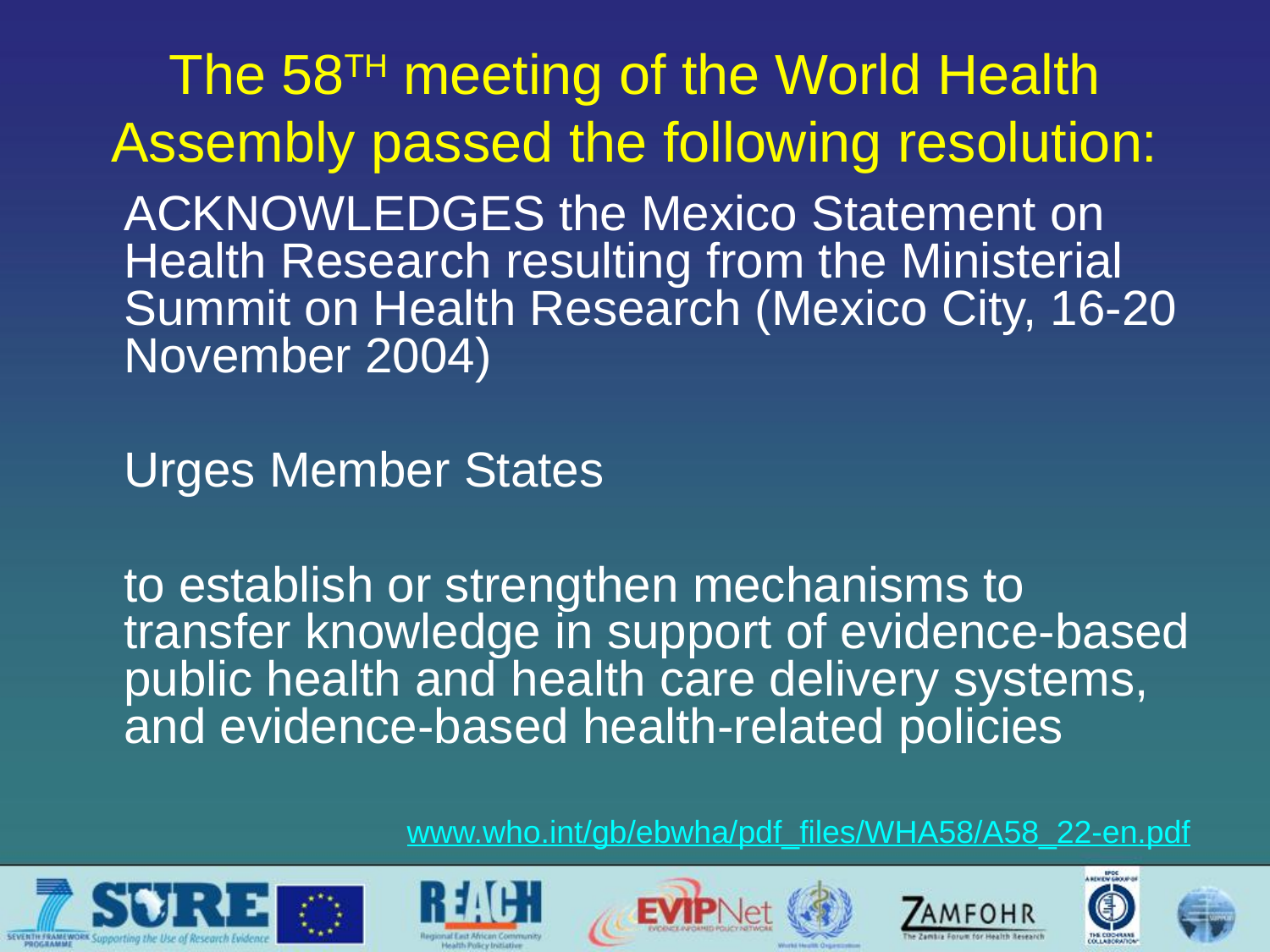

# The 58TH meeting of the World Health Assembly passed the following resolution:
	ACKNOWLEDGES the Mexico Statement on Health Research resulting from the Ministerial Summit on Health Research (Mexico City, 16-20 November 2004)

	Urges Member States

	to establish or strengthen mechanisms to transfer knowledge in support of evidence-based public health and health care delivery systems, and evidence-based health-related policies
www.who.int/gb/ebwha/pdf_files/WHA58/A58_22-en.pdf